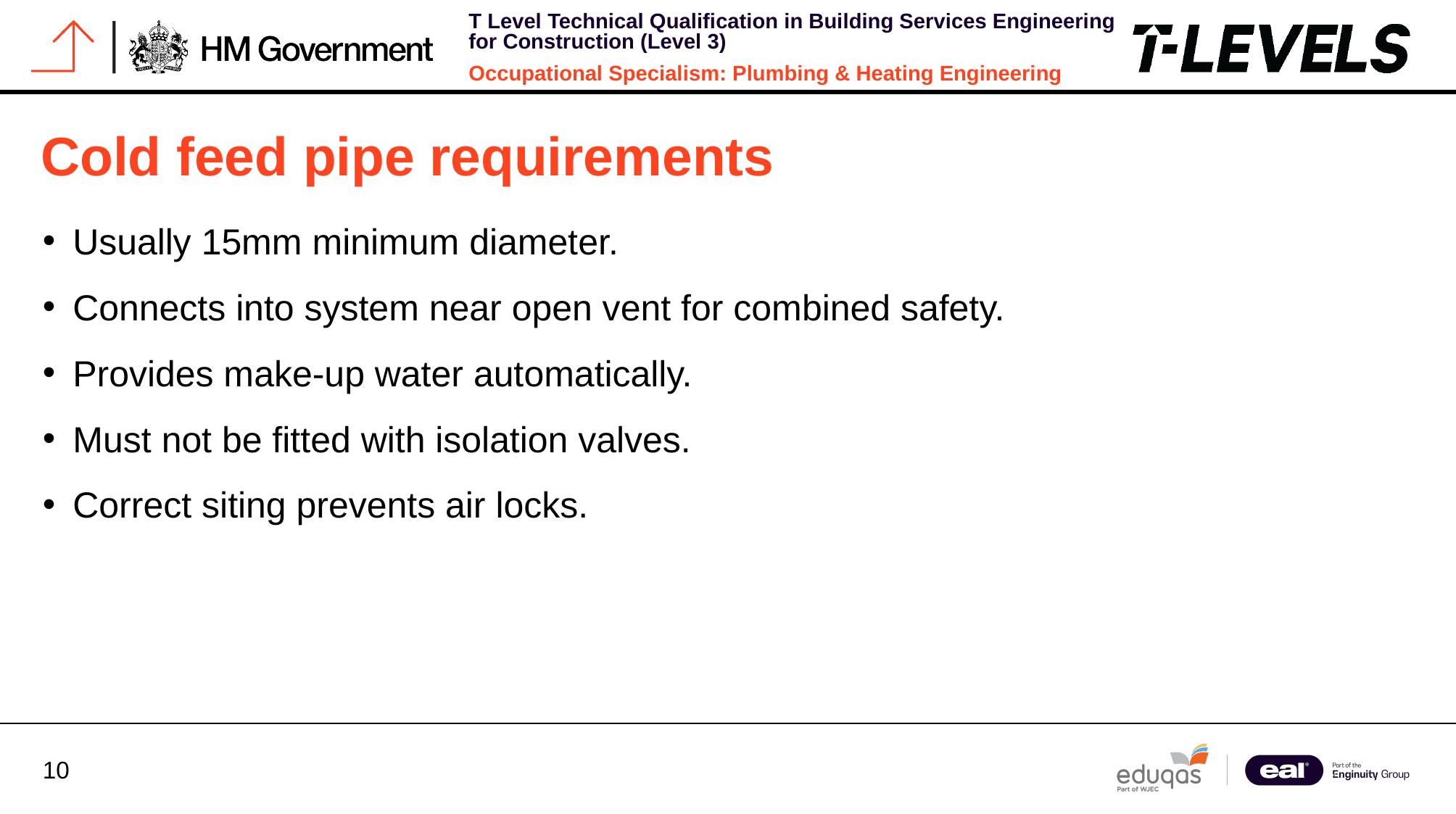

# Cold feed pipe requirements
Usually 15mm minimum diameter.
Connects into system near open vent for combined safety.
Provides make-up water automatically.
Must not be fitted with isolation valves.
Correct siting prevents air locks.